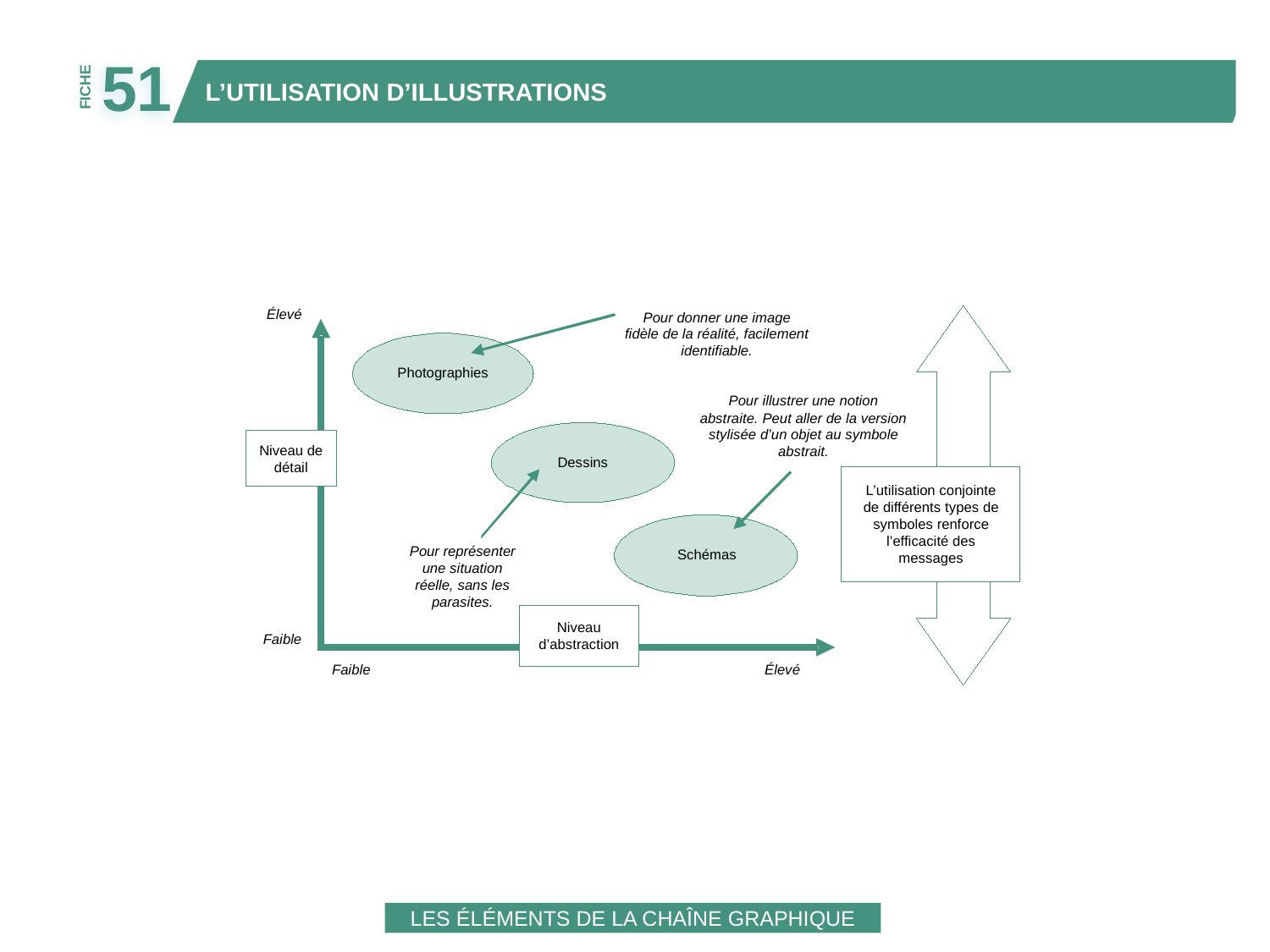

51

L’UTILISATION D’ILLUSTRATIONS
FICHE

Élevé
Pour donner une image
fidèle de la réalité, facilement
identifiable.

Photographies
Pour illustrer une notion
abstraite. Peut aller de la version
stylisée d’un objet au symbole
abstrait.

Niveau de
détail
Dessins

L’utilisation conjointe
de différents types de
symboles renforce
l’efficacité des
messages

Pour représenter
une situation
réelle, sans les
parasites.
Schémas

Niveau
d’abstraction
Faible

Faible
Élevé
LES ÉLÉMENTS DE LA CHAÎNE GRAPHIQUE